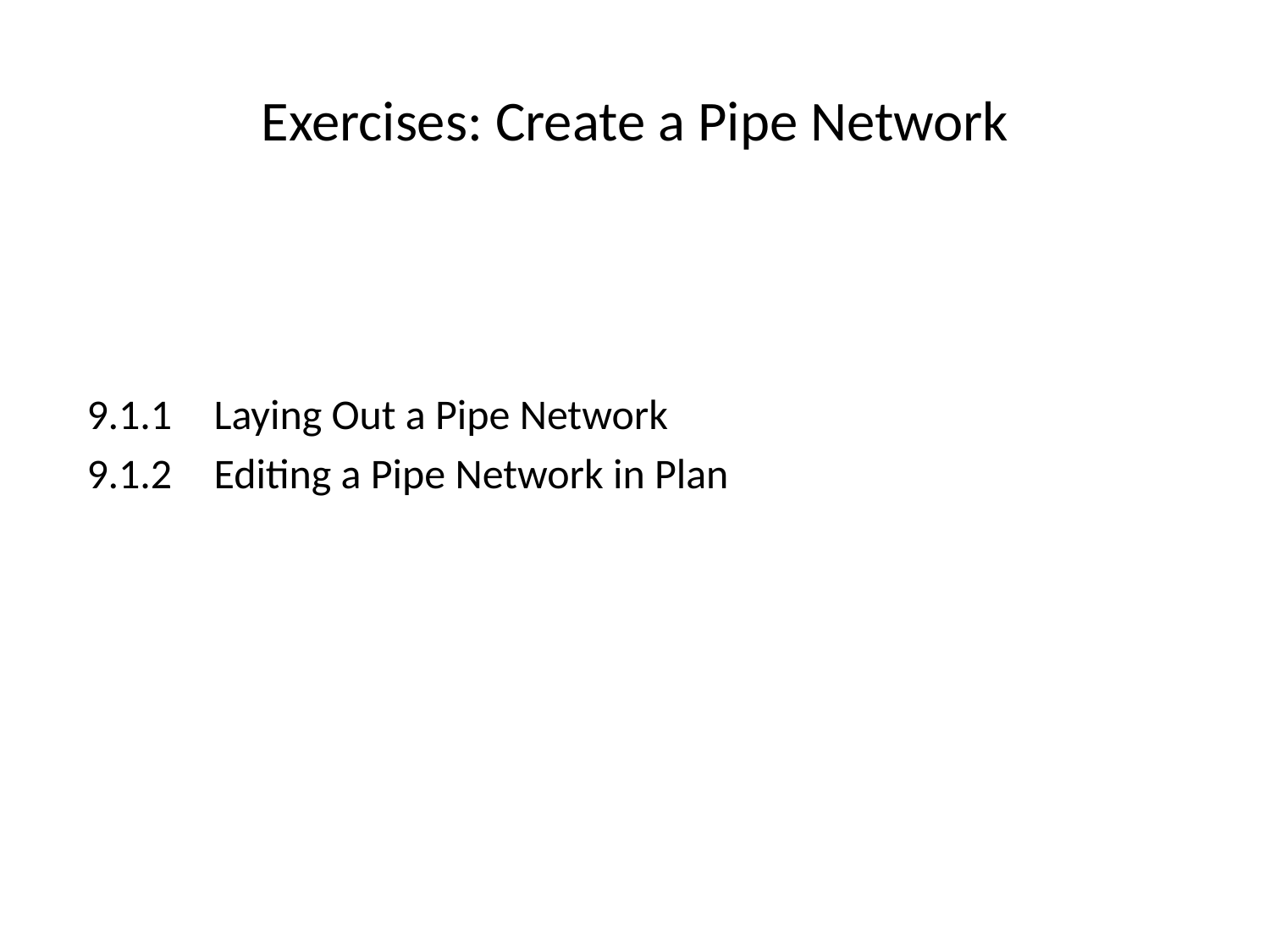

# Exercises: Create a Pipe Network
9.1.1	Laying Out a Pipe Network
9.1.2	Editing a Pipe Network in Plan